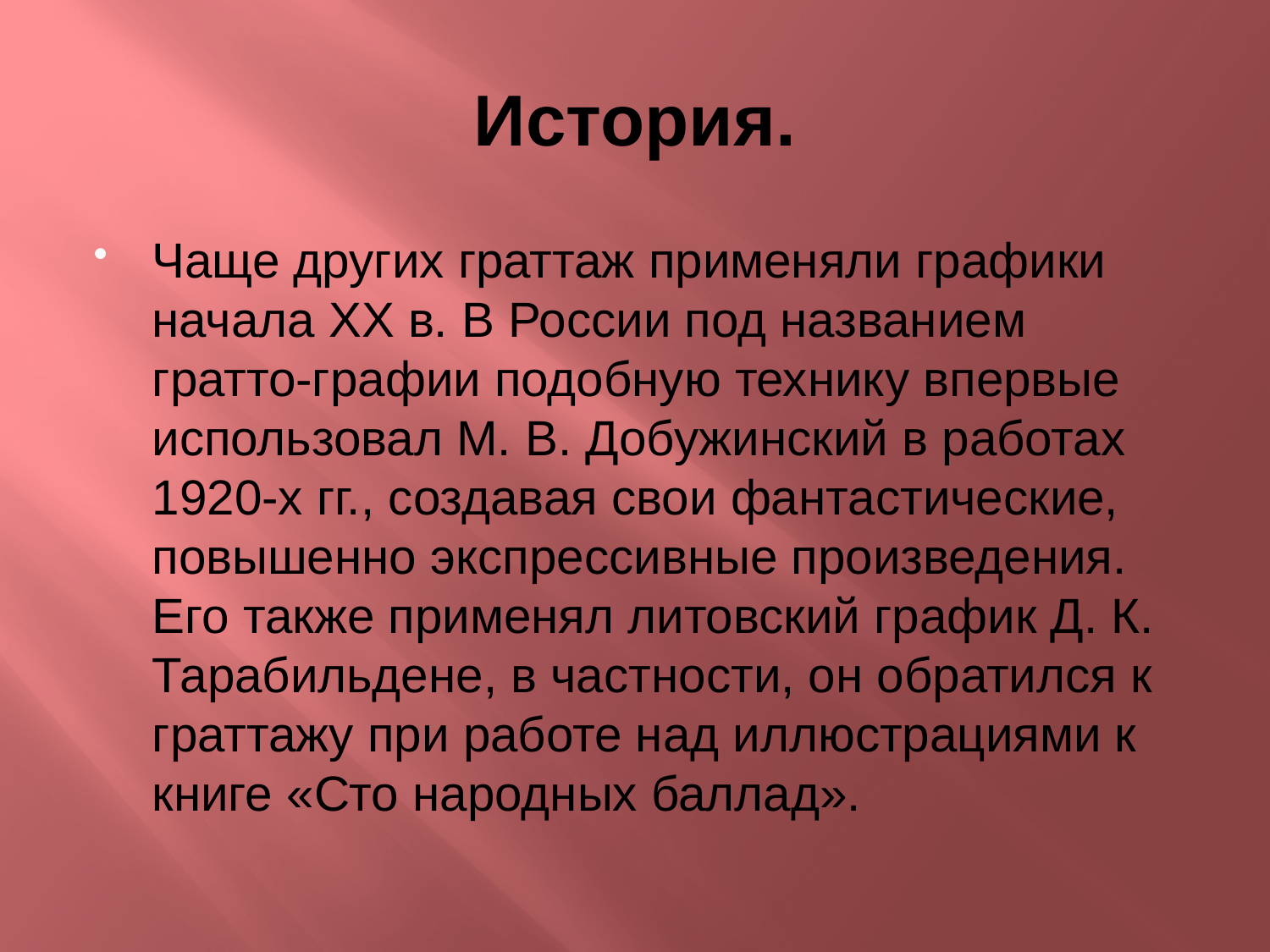

# История.
Чаще других граттаж применяли графики начала XX в. В России под названием гратто-графии подобную технику впервые использовал М. В. Добужинский в работах 1920-х гг., создавая свои фантастические, повышенно экспрессивные произведения. Его также применял литовский график Д. К. Тарабильдене, в частности, он обратился к граттажу при работе над иллюстрациями к книге «Сто народных баллад».